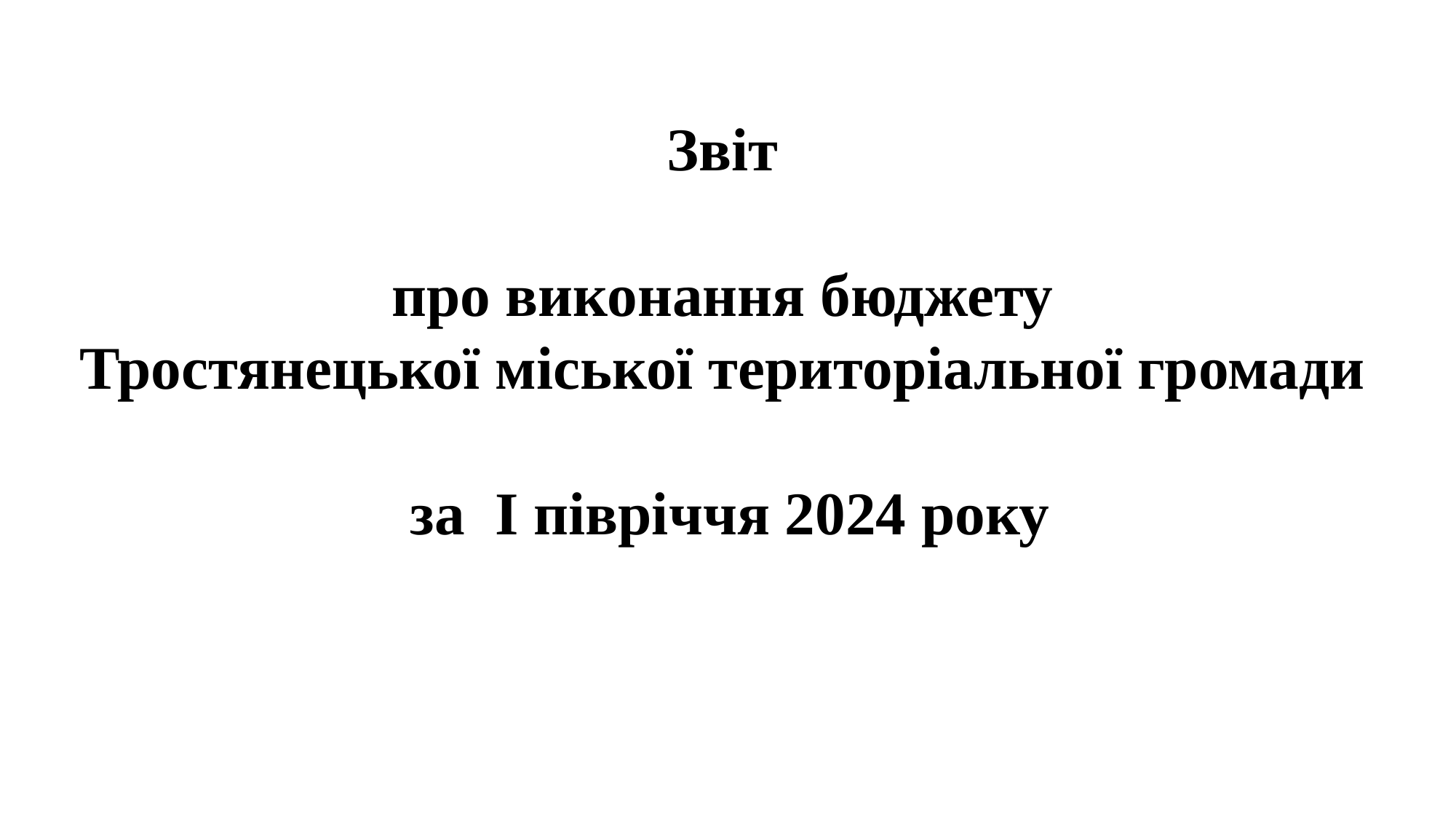

Звіт

про виконання бюджету
Тростянецької міської територіальної громади

за  І півріччя 2024 року